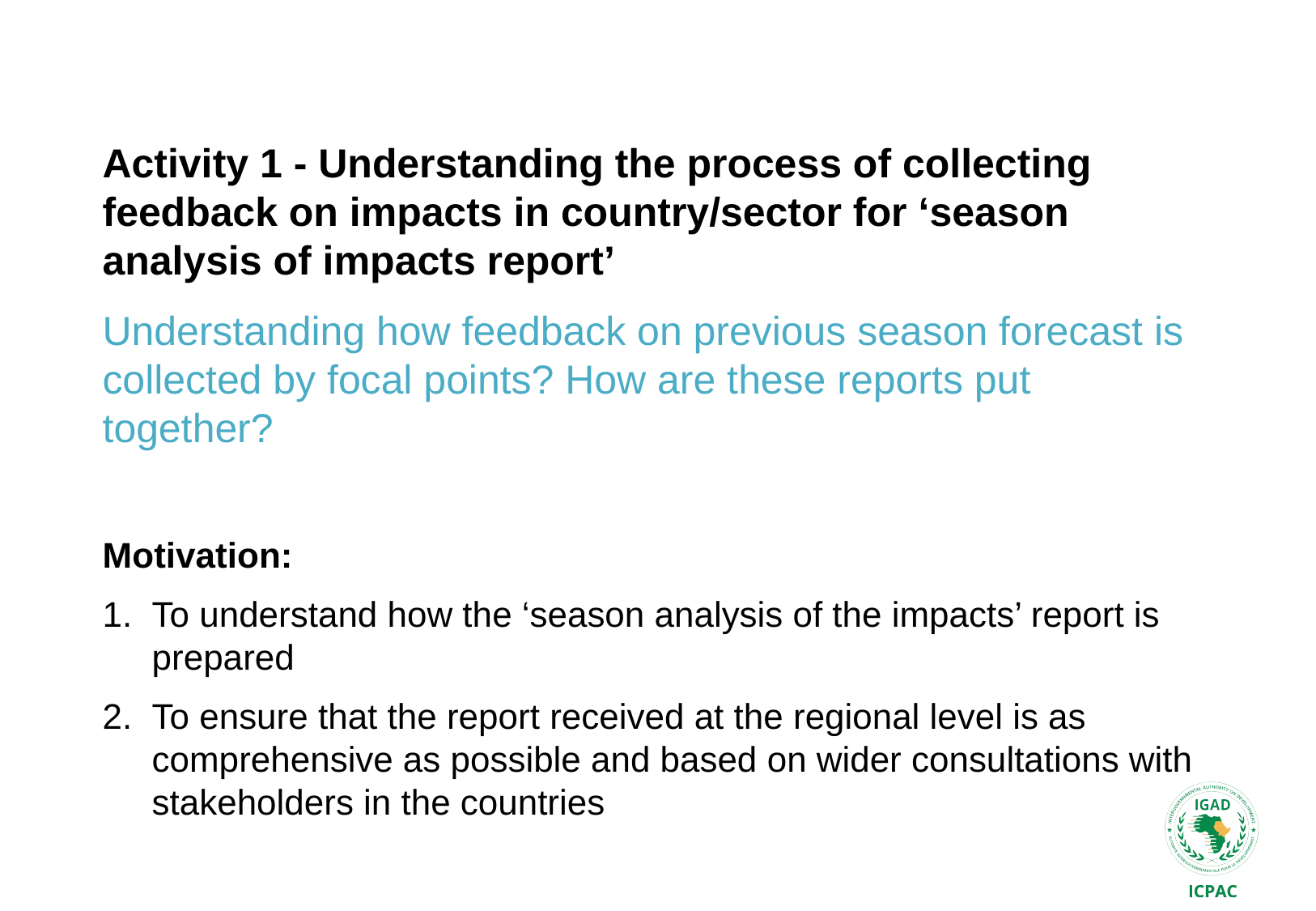

Activity 1 - Understanding the process of collecting feedback on impacts in country/sector for ‘season analysis of impacts report’
Understanding how feedback on previous season forecast is collected by focal points? How are these reports put together?

Motivation:
To understand how the ‘season analysis of the impacts’ report is prepared
To ensure that the report received at the regional level is as comprehensive as possible and based on wider consultations with stakeholders in the countries